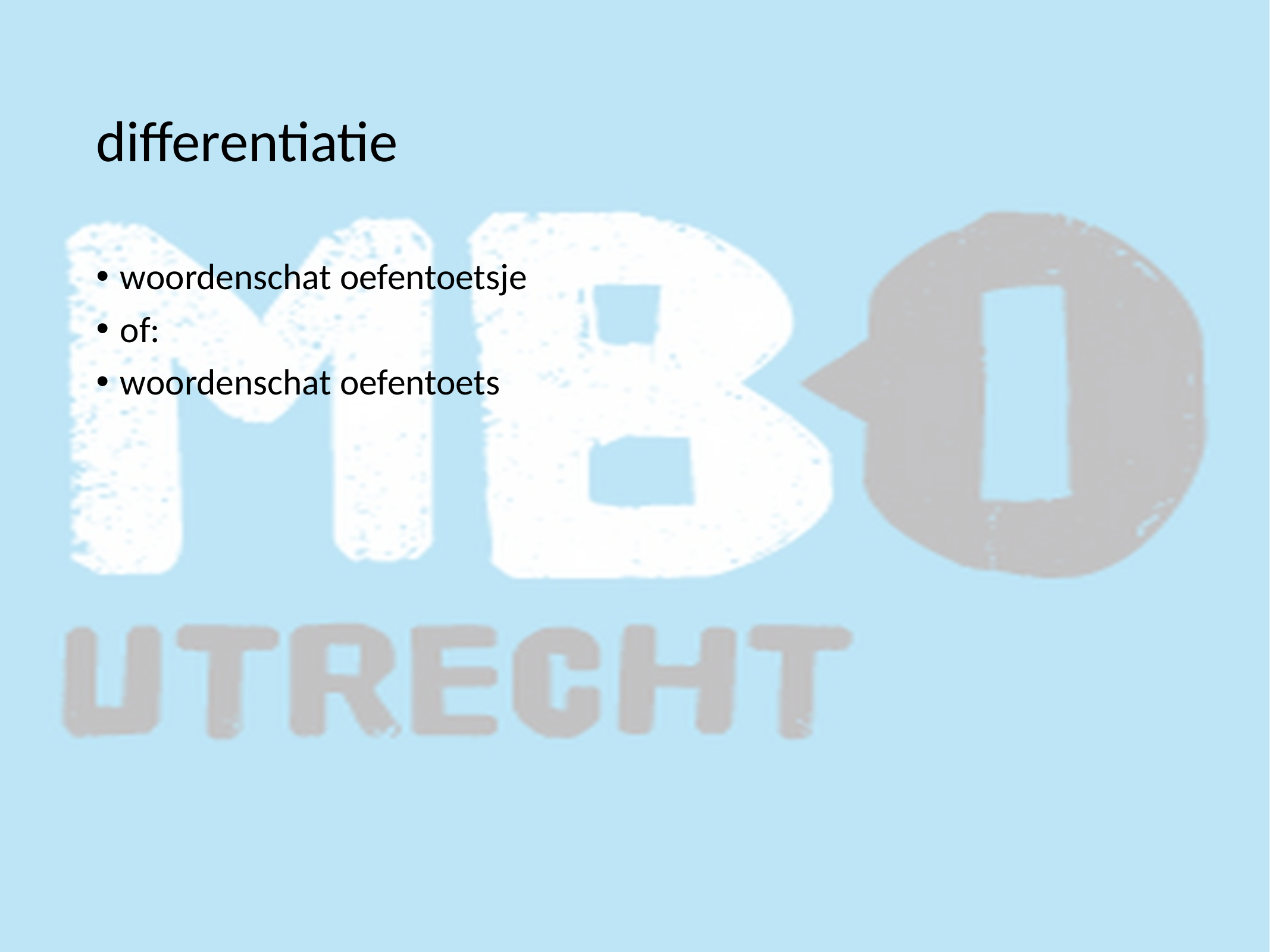

# differentiatie
woordenschat oefentoetsje
of:
woordenschat oefentoets